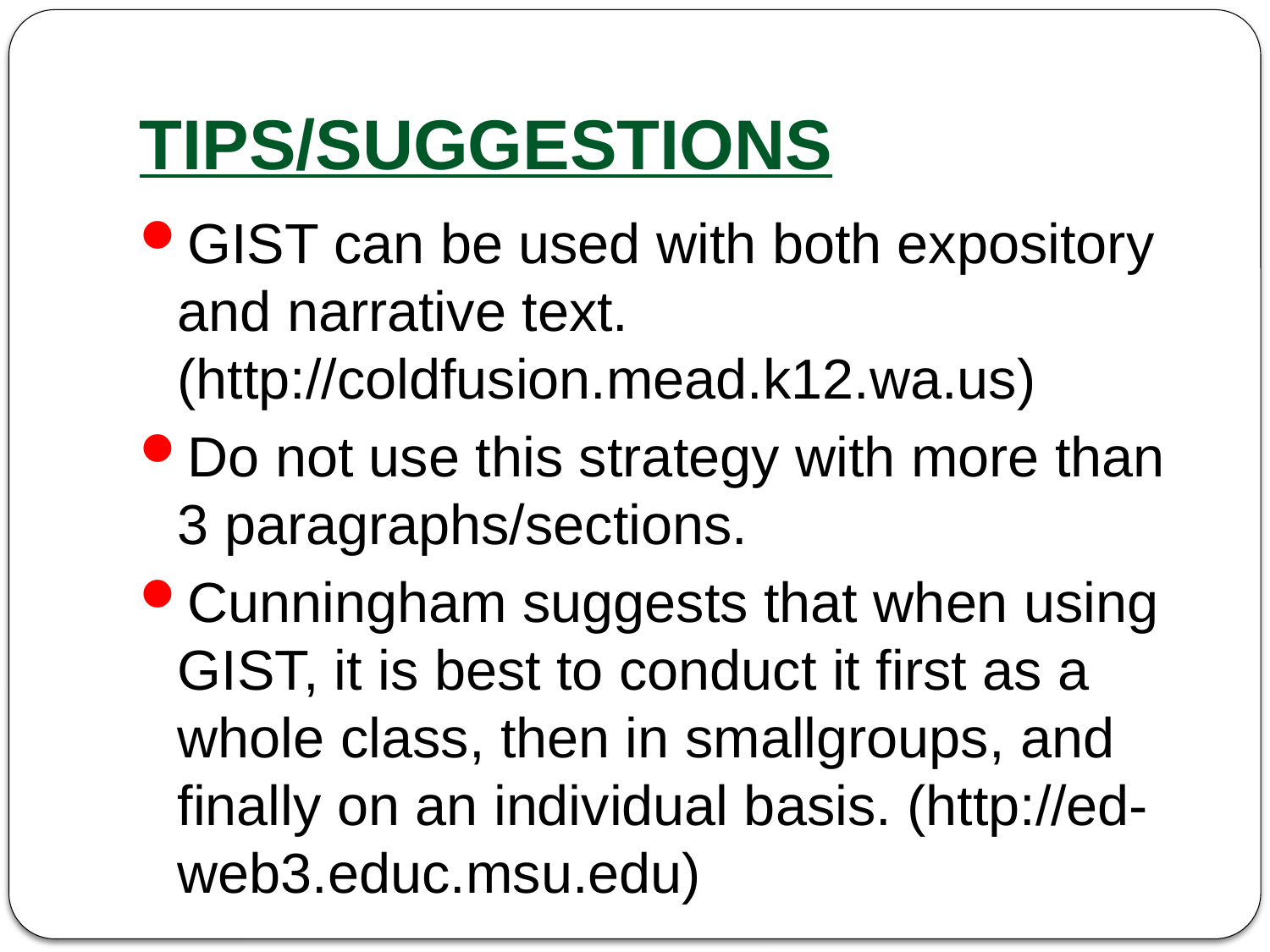

# TIPS/SUGGESTIONS
GIST can be used with both expository and narrative text. (http://coldfusion.mead.k12.wa.us)
Do not use this strategy with more than 3 paragraphs/sections.
Cunningham suggests that when using GIST, it is best to conduct it first as a whole class, then in smallgroups, and finally on an individual basis. (http://ed-web3.educ.msu.edu)